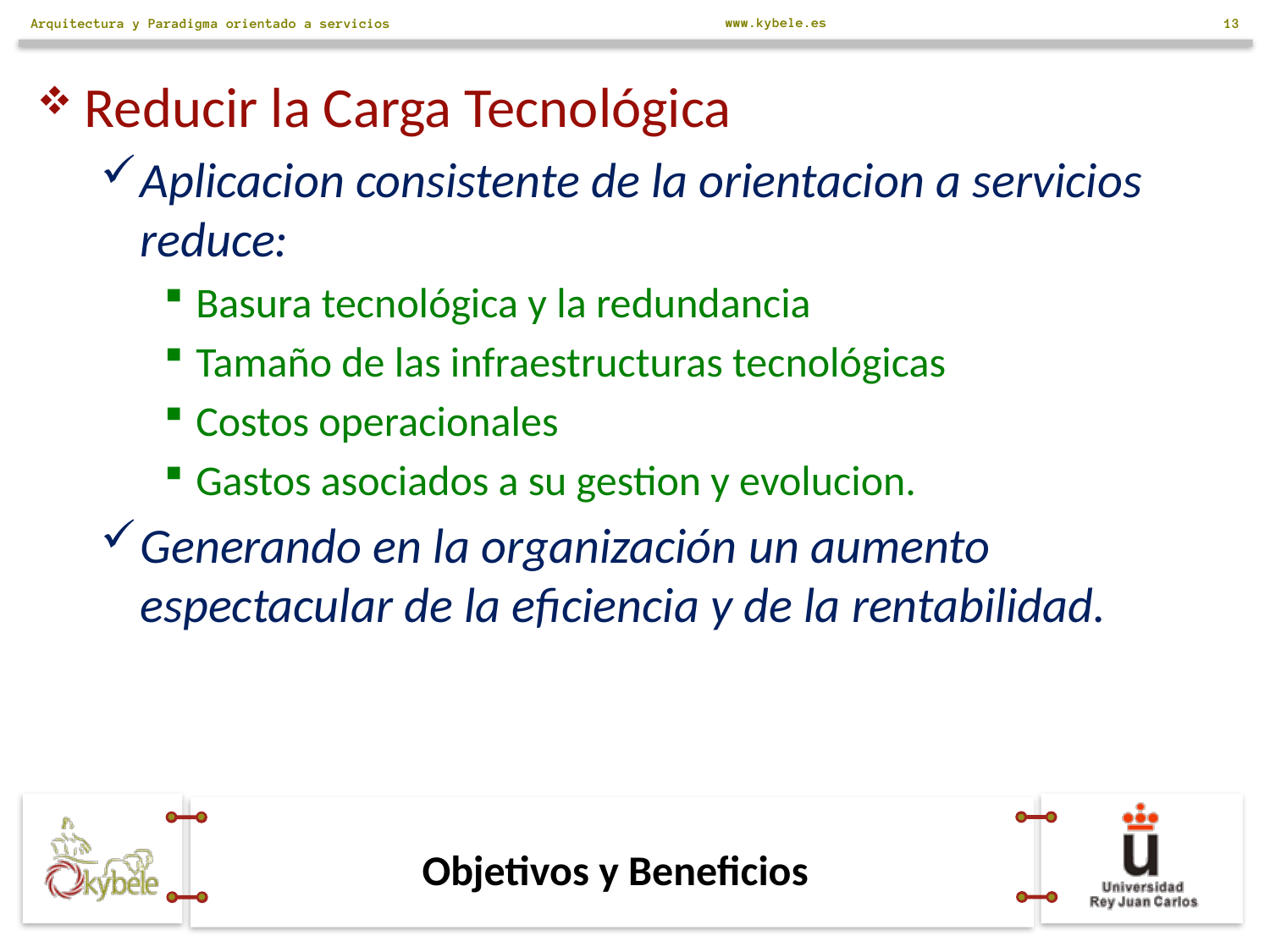

Arquitectura y Paradigma orientado a servicios
13
Reducir la Carga Tecnológica
Aplicacion consistente de la orientacion a servicios reduce:
Basura tecnológica y la redundancia
Tamaño de las infraestructuras tecnológicas
Costos operacionales
Gastos asociados a su gestion y evolucion.
Generando en la organización un aumento espectacular de la eficiencia y de la rentabilidad.

# Objetivos y Beneficios